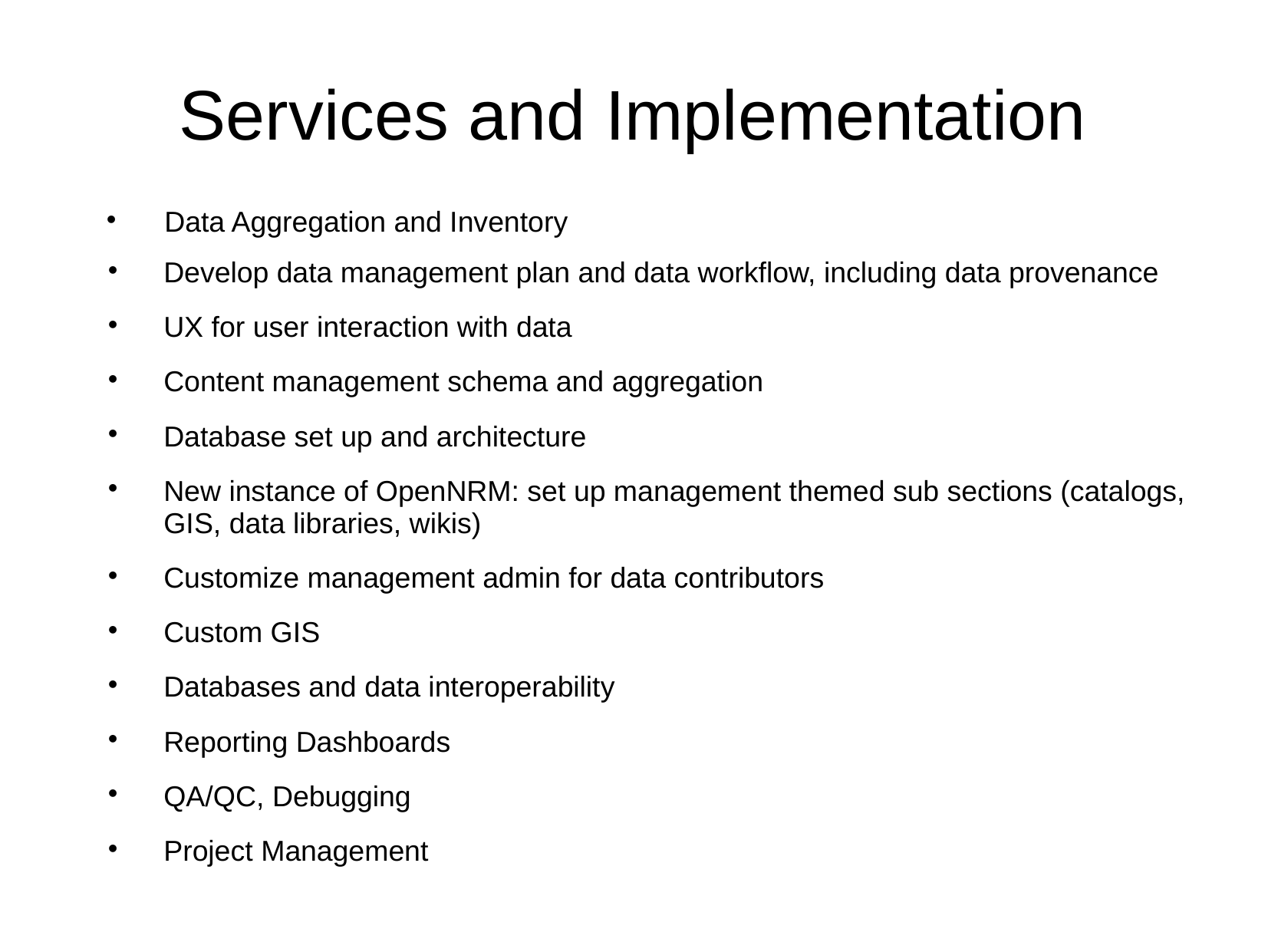

# Services and Implementation
Data Aggregation and Inventory
Develop data management plan and data workflow, including data provenance
UX for user interaction with data
Content management schema and aggregation
Database set up and architecture
New instance of OpenNRM: set up management themed sub sections (catalogs, GIS, data libraries, wikis)
Customize management admin for data contributors
Custom GIS
Databases and data interoperability
Reporting Dashboards
QA/QC, Debugging
Project Management